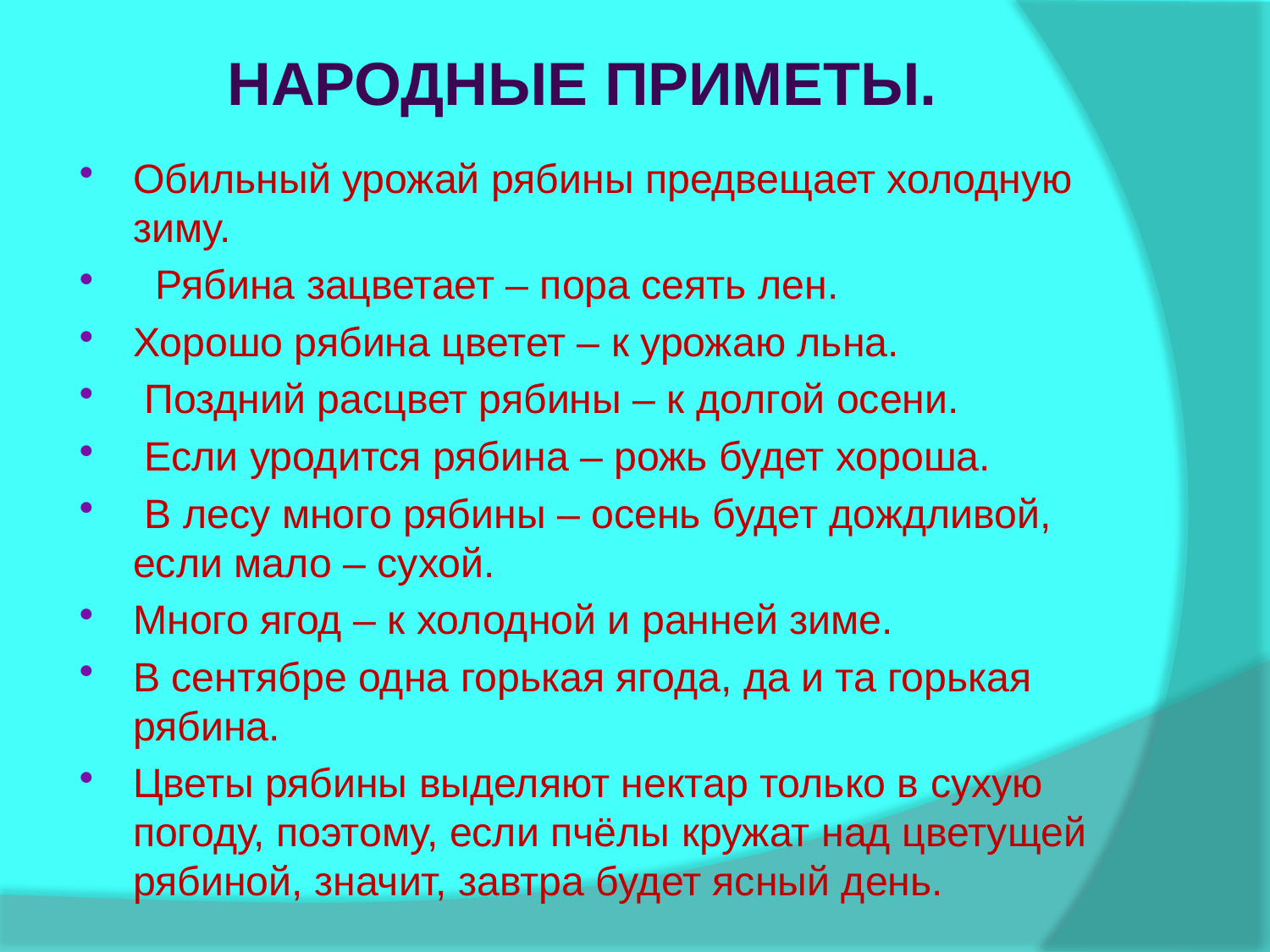

# НАРОДНЫЕ ПРИМЕТЫ.
Обильный урожай рябины предвещает холодную зиму.
  Рябина зацветает – пора сеять лен.
Хорошо рябина цветет – к урожаю льна.
 Поздний расцвет рябины – к долгой осени.
 Если уродится рябина – рожь будет хороша.
 В лесу много рябины – осень будет дождливой, если мало – сухой.
Много ягод – к холодной и ранней зиме.
В сентябре одна горькая ягода, да и та горькая рябина.
Цветы рябины выделяют нектар только в сухую погоду, поэтому, если пчёлы кружат над цветущей рябиной, значит, завтра будет ясный день.